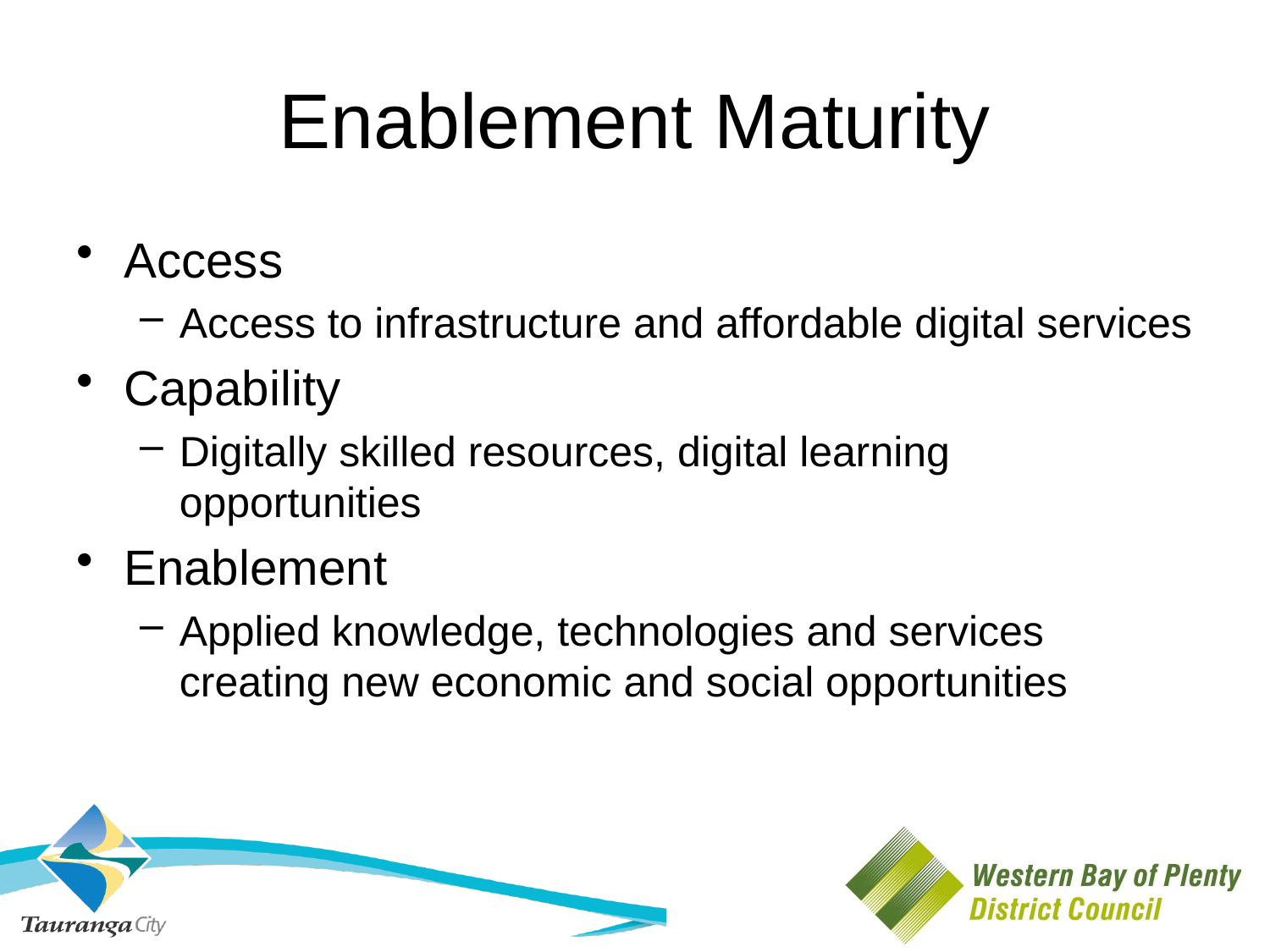

# Enablement Maturity
Access
Access to infrastructure and affordable digital services
Capability
Digitally skilled resources, digital learning opportunities
Enablement
Applied knowledge, technologies and services creating new economic and social opportunities